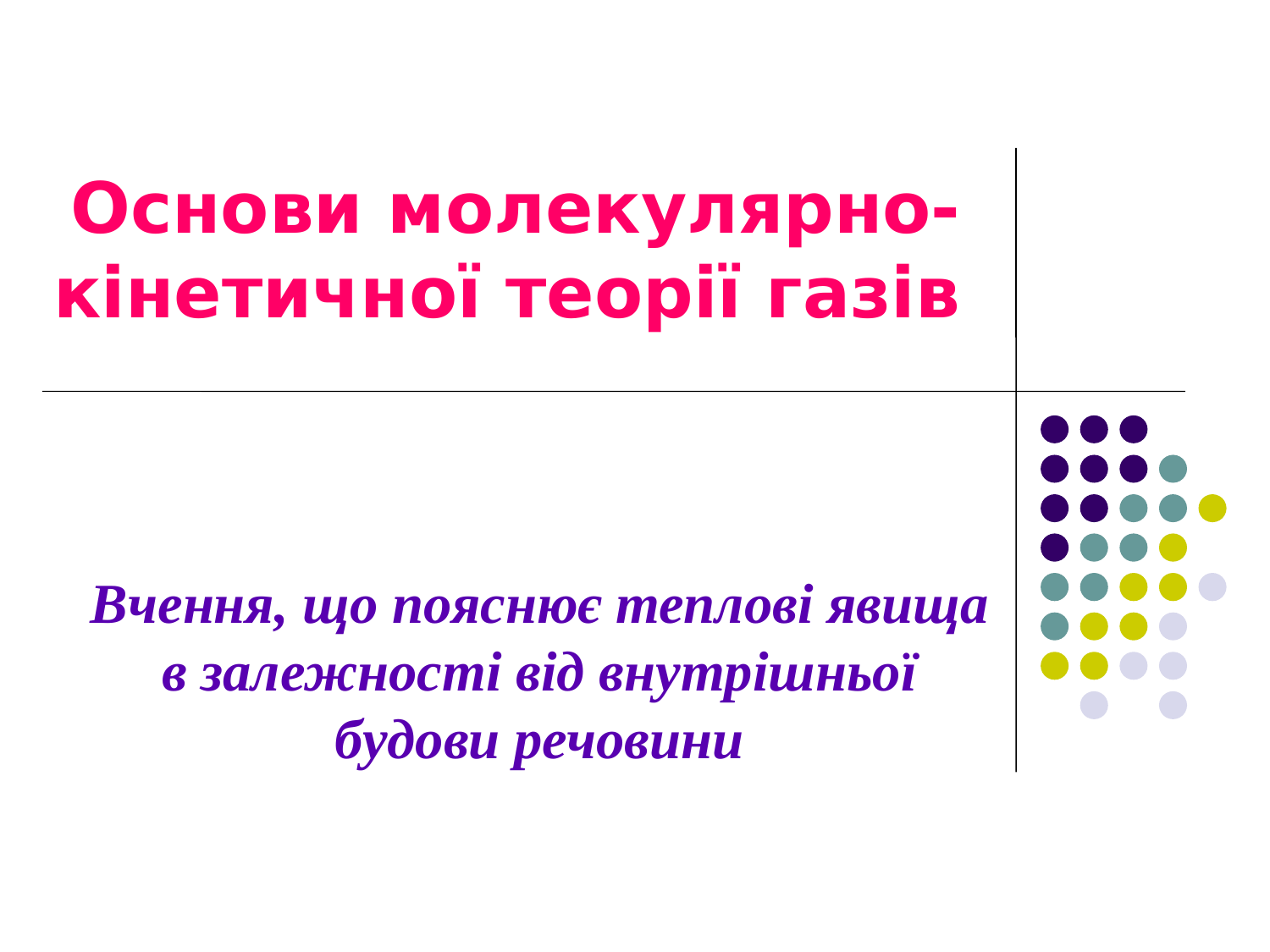

# Основи молекулярно-кінетичної теорії газів
Вчення, що пояснює теплові явища в залежності від внутрішньої будови речовини